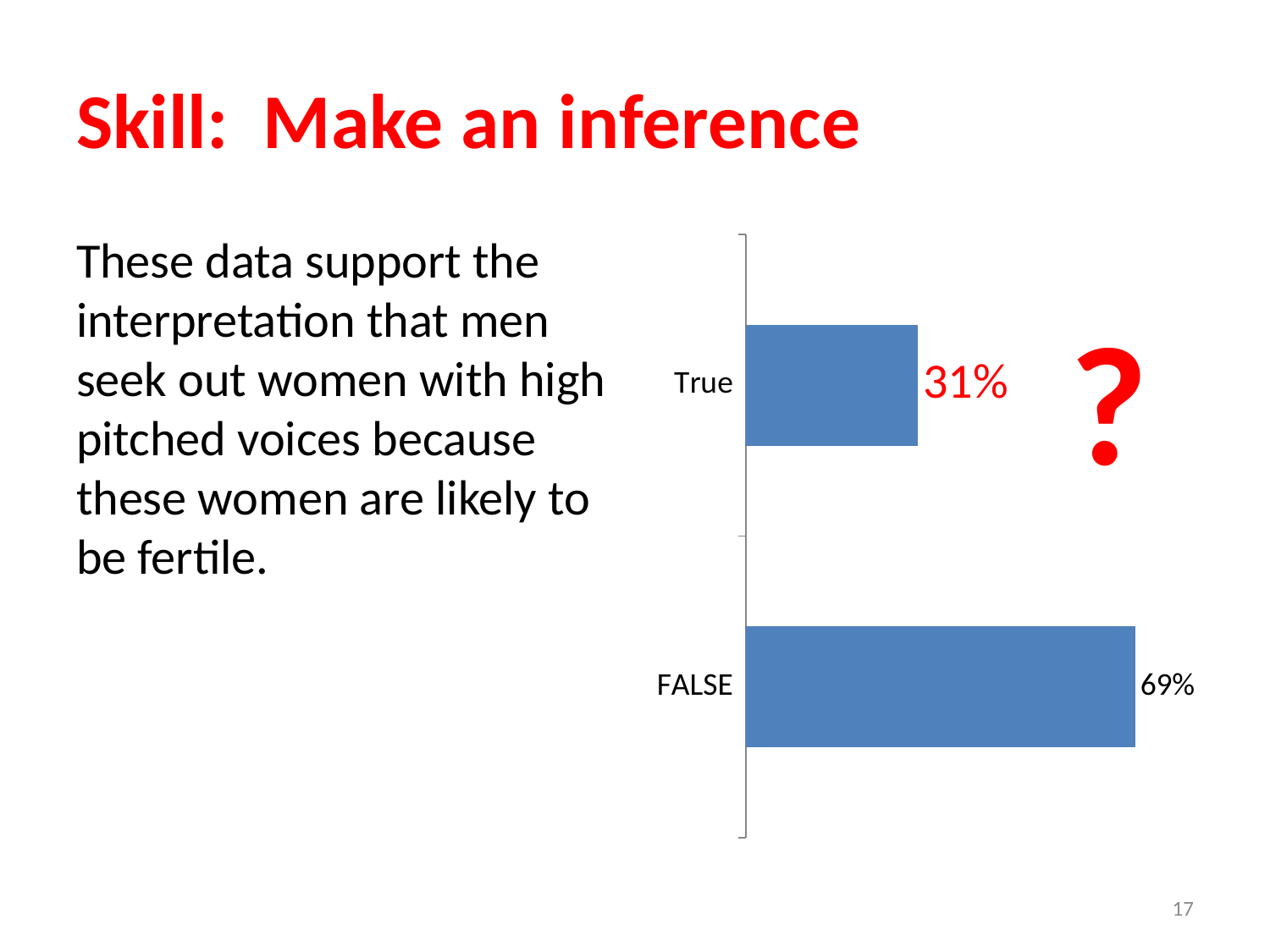

# Skill:  Make an inference
These data support the interpretation that men seek out women with high pitched voices because these women are likely to be fertile.

### Chart

| Category |  |
|---|---|
| True | 0.30656934306569344 |
| FALSE | 0.6934306569343066 |
?
17